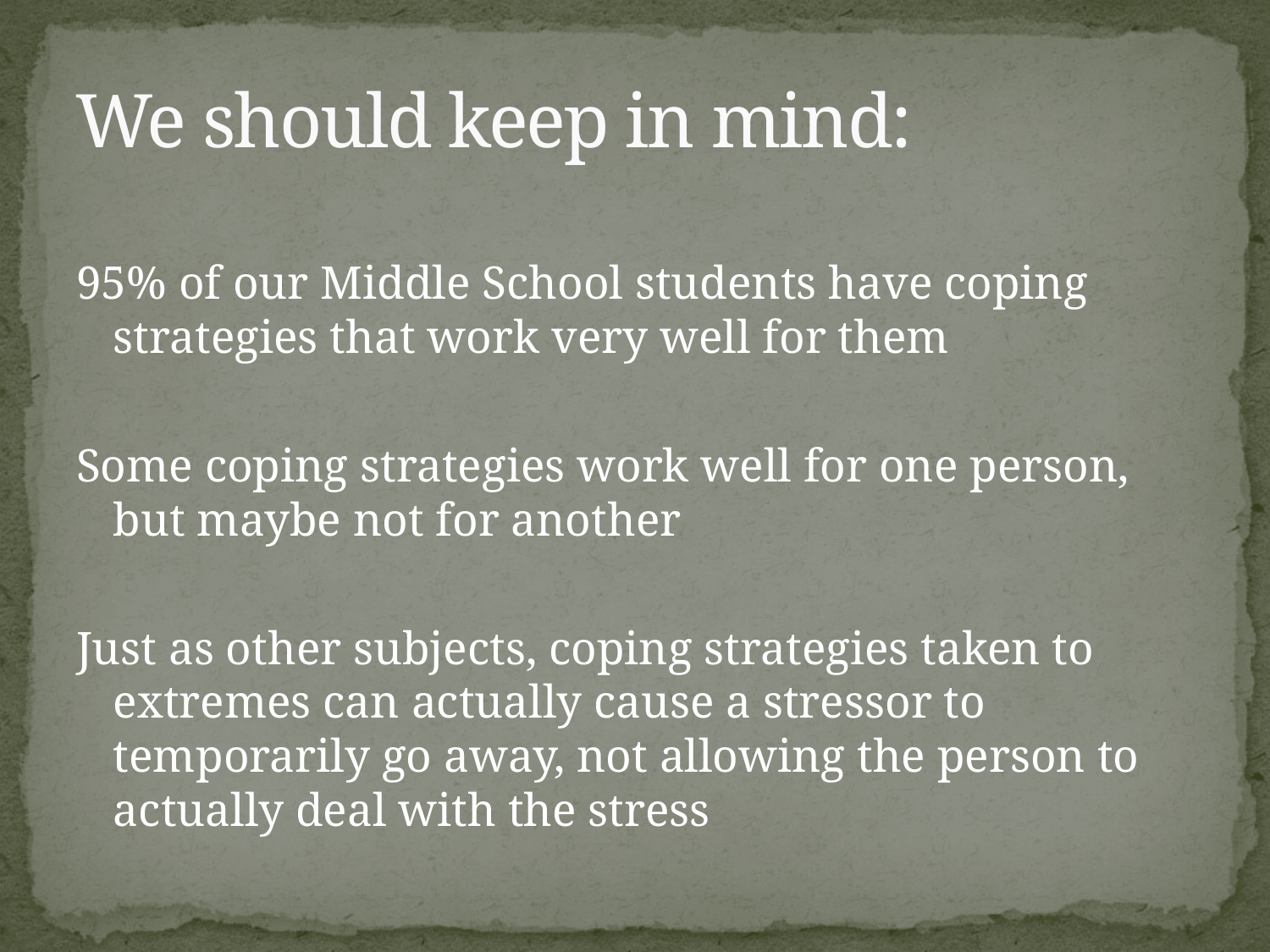

# We should keep in mind:
95% of our Middle School students have coping strategies that work very well for them

Some coping strategies work well for one person, but maybe not for another

Just as other subjects, coping strategies taken to extremes can actually cause a stressor to temporarily go away, not allowing the person to actually deal with the stress